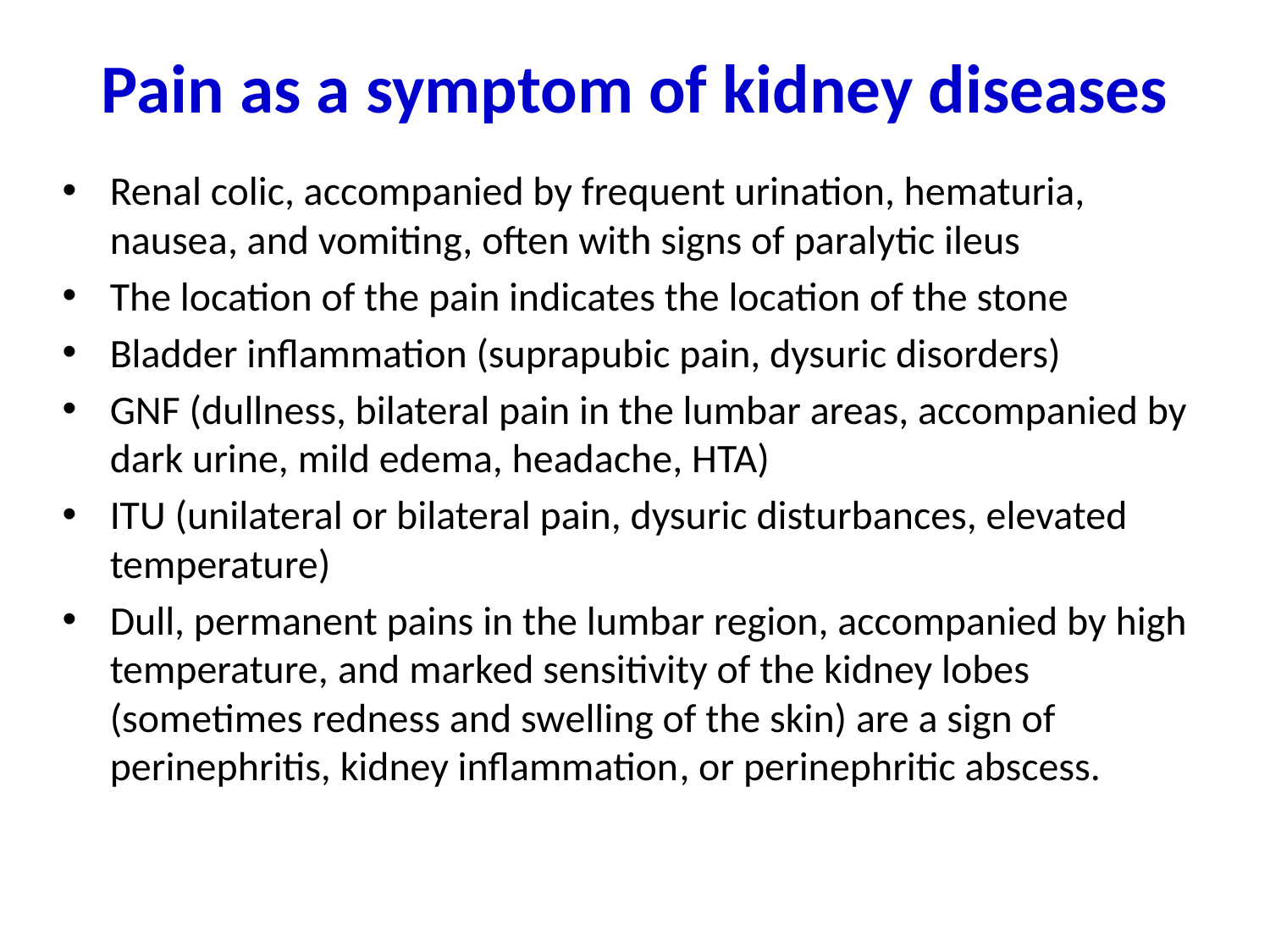

# Pain as a symptom of kidney diseases
Renal colic, accompanied by frequent urination, hematuria, nausea, and vomiting, often with signs of paralytic ileus
The location of the pain indicates the location of the stone
Bladder inflammation (suprapubic pain, dysuric disorders)
GNF (dullness, bilateral pain in the lumbar areas, accompanied by dark urine, mild edema, headache, HTA)
ITU (unilateral or bilateral pain, dysuric disturbances, elevated temperature)
Dull, permanent pains in the lumbar region, accompanied by high temperature, and marked sensitivity of the kidney lobes (sometimes redness and swelling of the skin) are a sign of perinephritis, kidney inflammation, or perinephritic abscess.